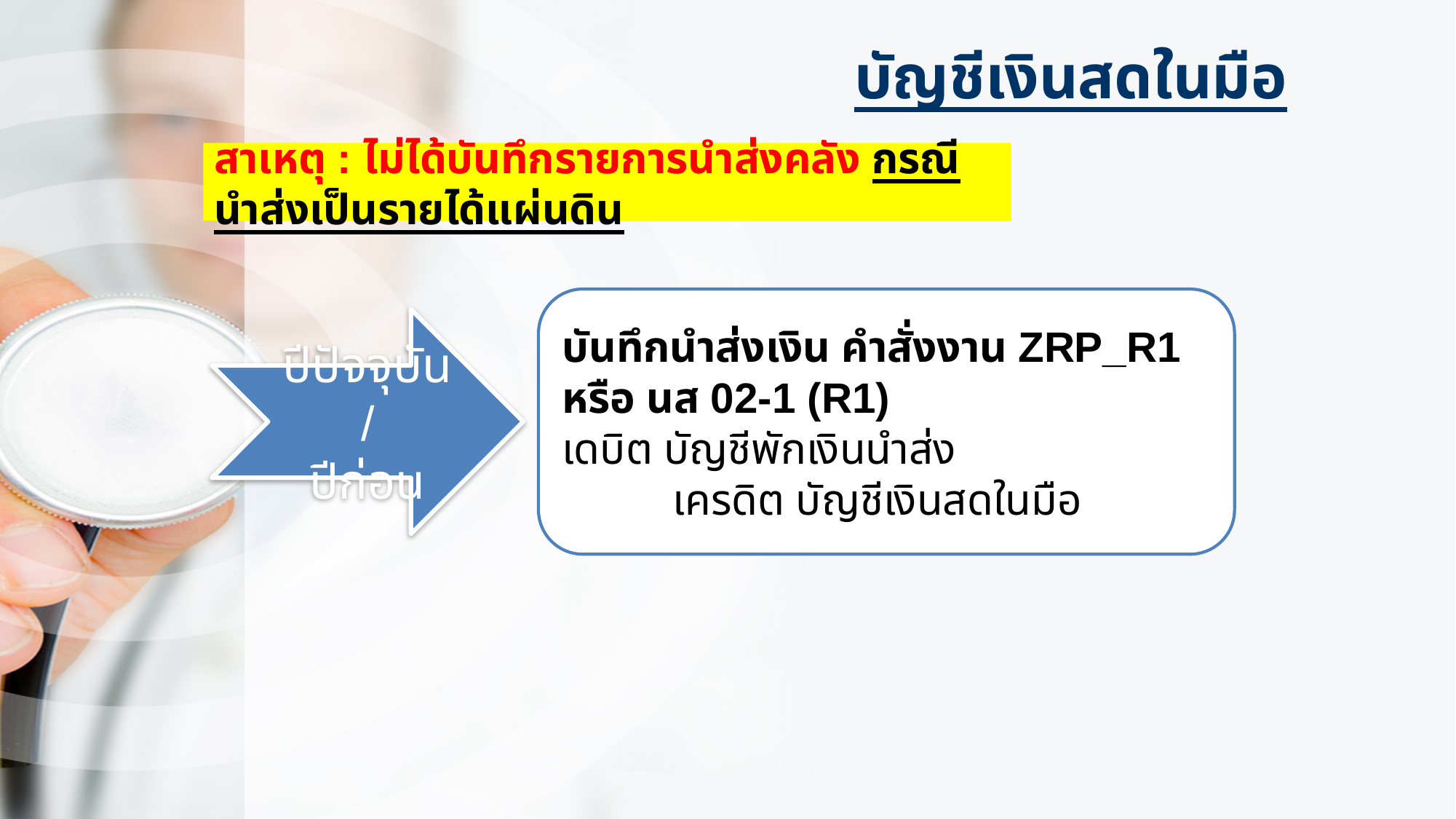

บัญชีเงินสดในมือ
สาเหตุ : ไม่ได้บันทึกรายการนำส่งคลัง กรณีนำส่งเป็นรายได้แผ่นดิน
บันทึกนำส่งเงิน คำสั่งงาน ZRP_R1 หรือ นส 02-1 (R1)
เดบิต บัญชีพักเงินนำส่ง
          เครดิต บัญชีเงินสดในมือ
ปีปัจจุบัน /
ปีก่อน